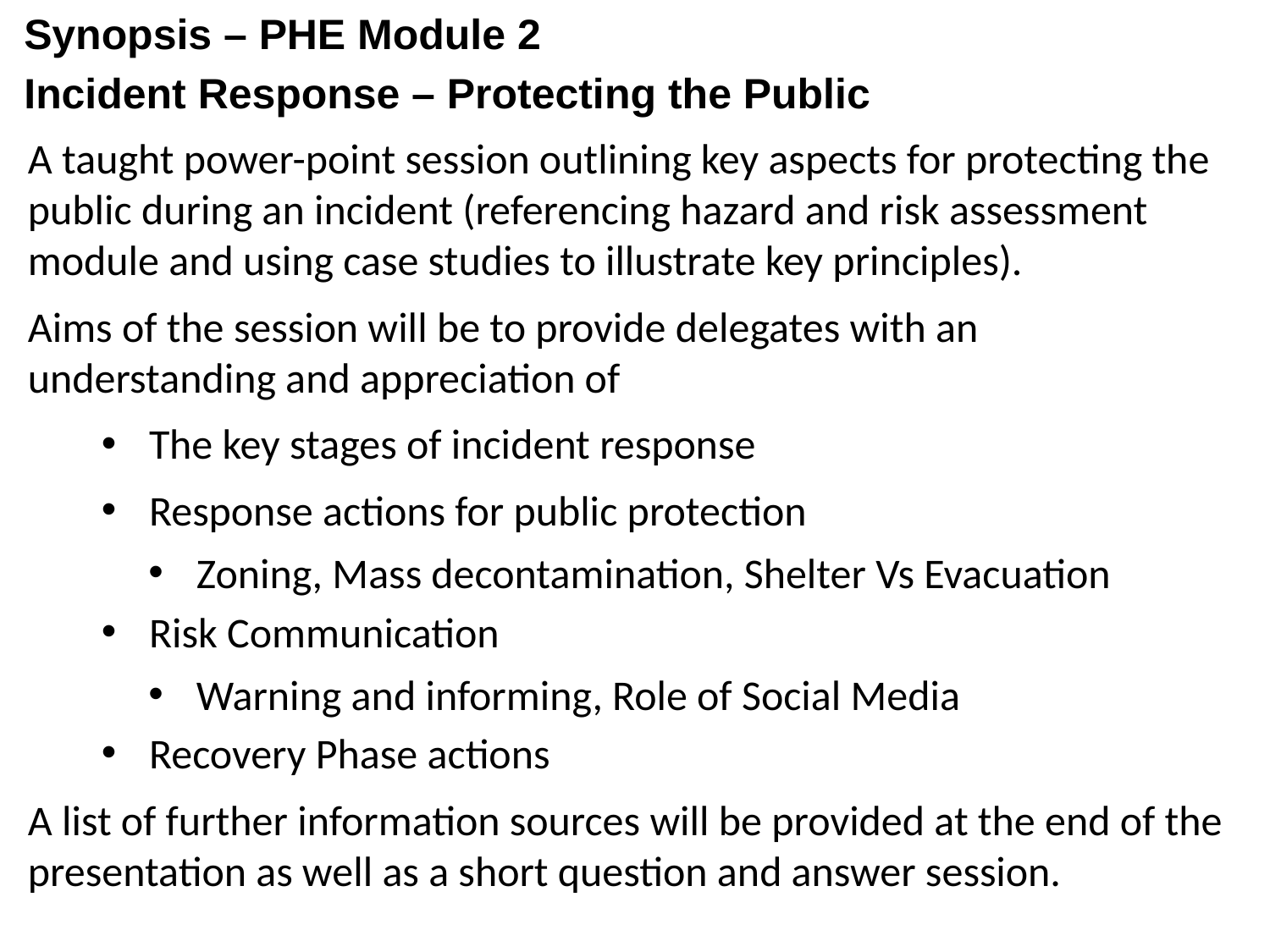

Synopsis – PHE Module 2
Incident Response – Protecting the Public
A taught power-point session outlining key aspects for protecting the public during an incident (referencing hazard and risk assessment module and using case studies to illustrate key principles).
Aims of the session will be to provide delegates with an understanding and appreciation of
The key stages of incident response
Response actions for public protection
Zoning, Mass decontamination, Shelter Vs Evacuation
Risk Communication
Warning and informing, Role of Social Media
Recovery Phase actions
A list of further information sources will be provided at the end of the presentation as well as a short question and answer session.